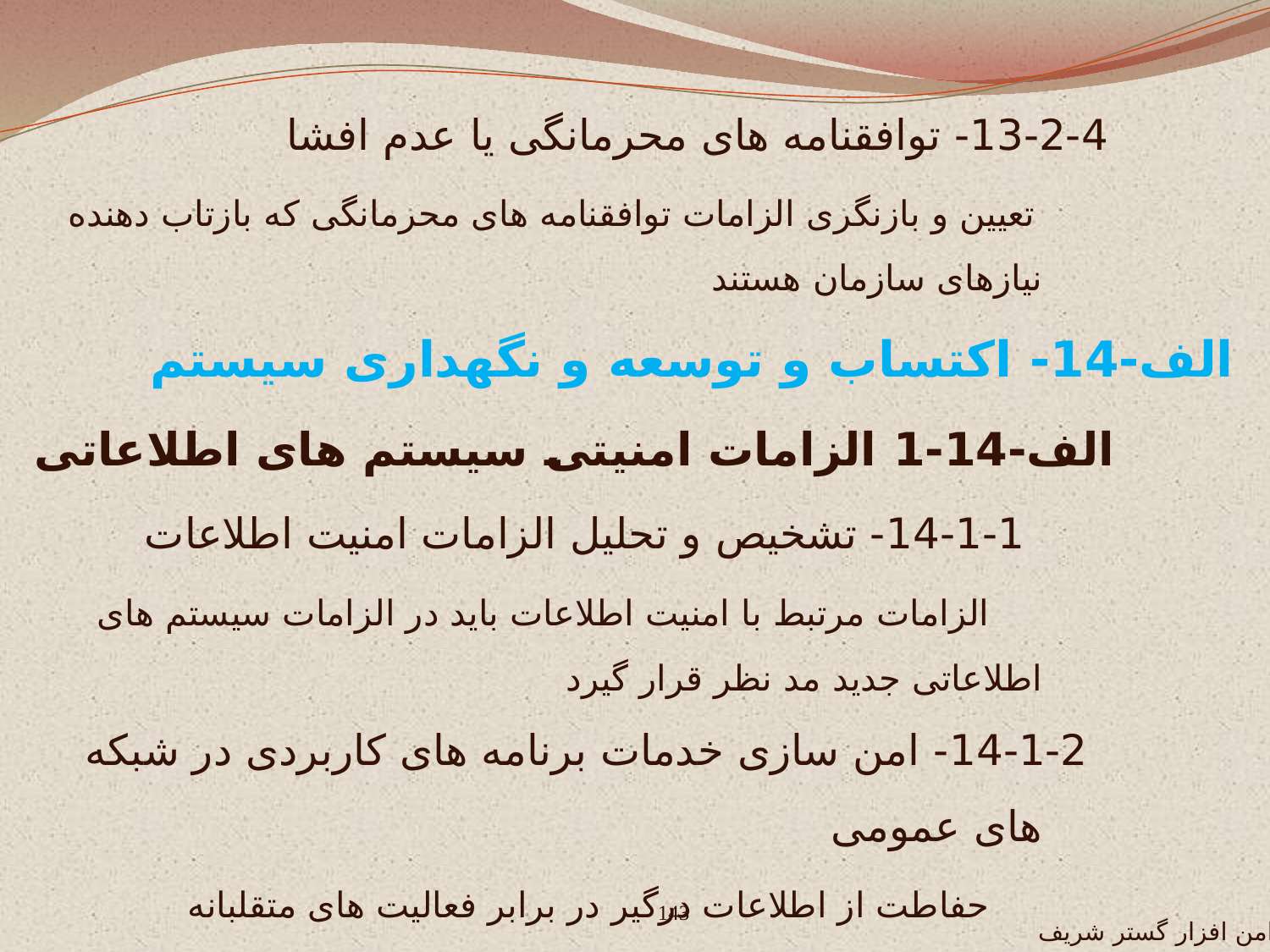

13-2-4- توافقنامه های محرمانگی یا عدم افشا
         تعیین و بازنگری الزامات توافقنامه های محرمانگی که بازتاب دهنده نیازهای سازمان هستند
الف-14- اکتساب و توسعه و نگهداری سیستم
       الف-14-1 الزامات امنیتی سیستم های اطلاعاتی
             14-1-1- تشخیص و تحلیل الزامات امنیت اطلاعات
                  الزامات مرتبط با امنیت اطلاعات باید در الزامات سیستم های اطلاعاتی جدید مد نظر قرار گیرد
             14-1-2- امن سازی خدمات برنامه های کاربردی در شبکه های عمومی
                  حفاطت از اطلاعات درگیر در برابر فعالیت های متقلبانه
               14-1-3- حفاظت از تراکنش های خدمات برنامه های کاربردی
                   حفاظت از اطلاعات درگیر در تراکنش های خدمات برنامه های کاربردی به منظور جلوگیری از انتقال ناقص